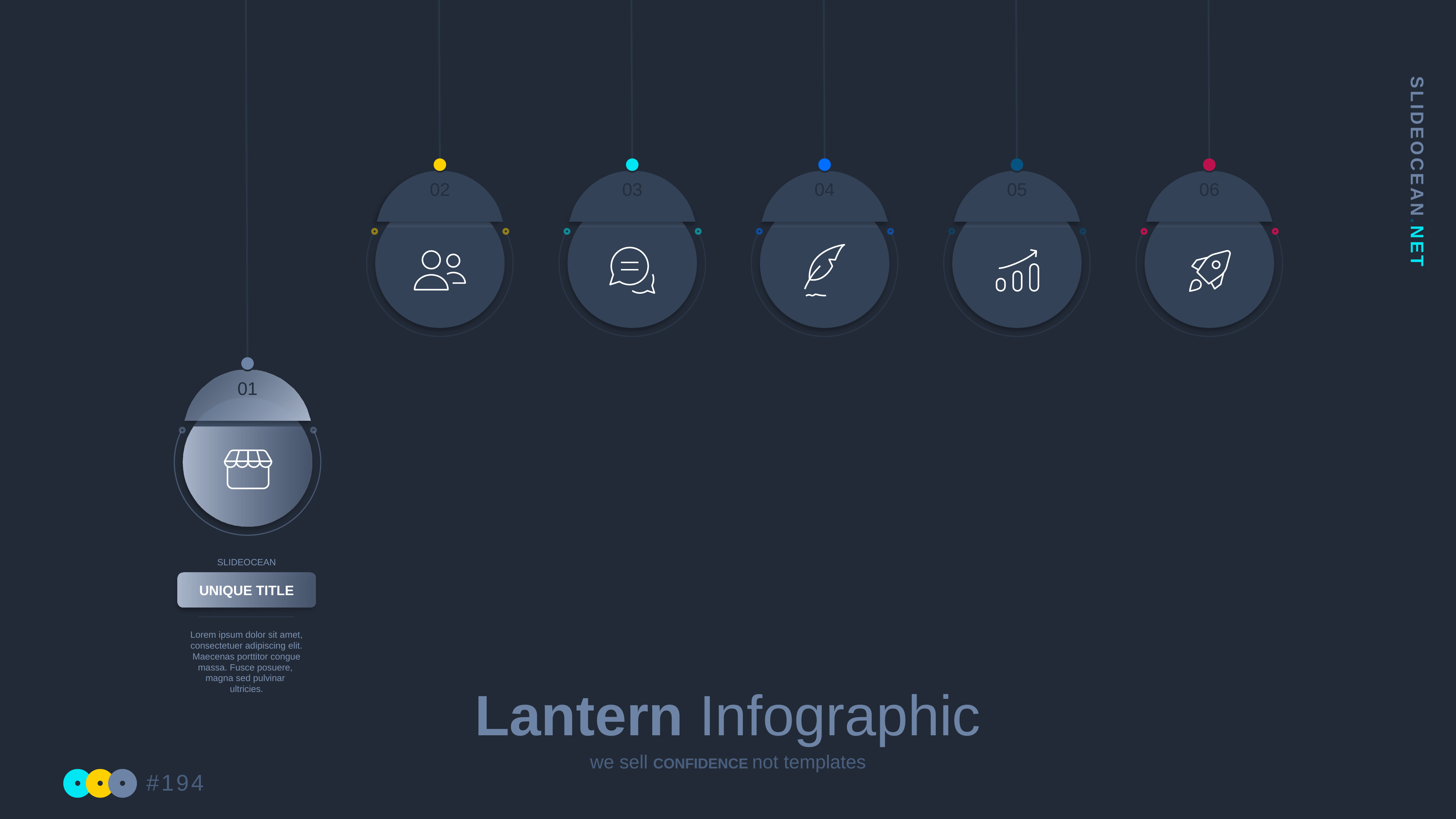

02

03

04

05

06

01

SLIDEOCEAN

UNIQUE TITLE
Lorem ipsum dolor sit amet, consectetuer adipiscing elit. Maecenas porttitor congue massa. Fusce posuere,
magna sed pulvinar
ultricies.
Lantern Infographic
we sell CONFIDENCE not templates
#194